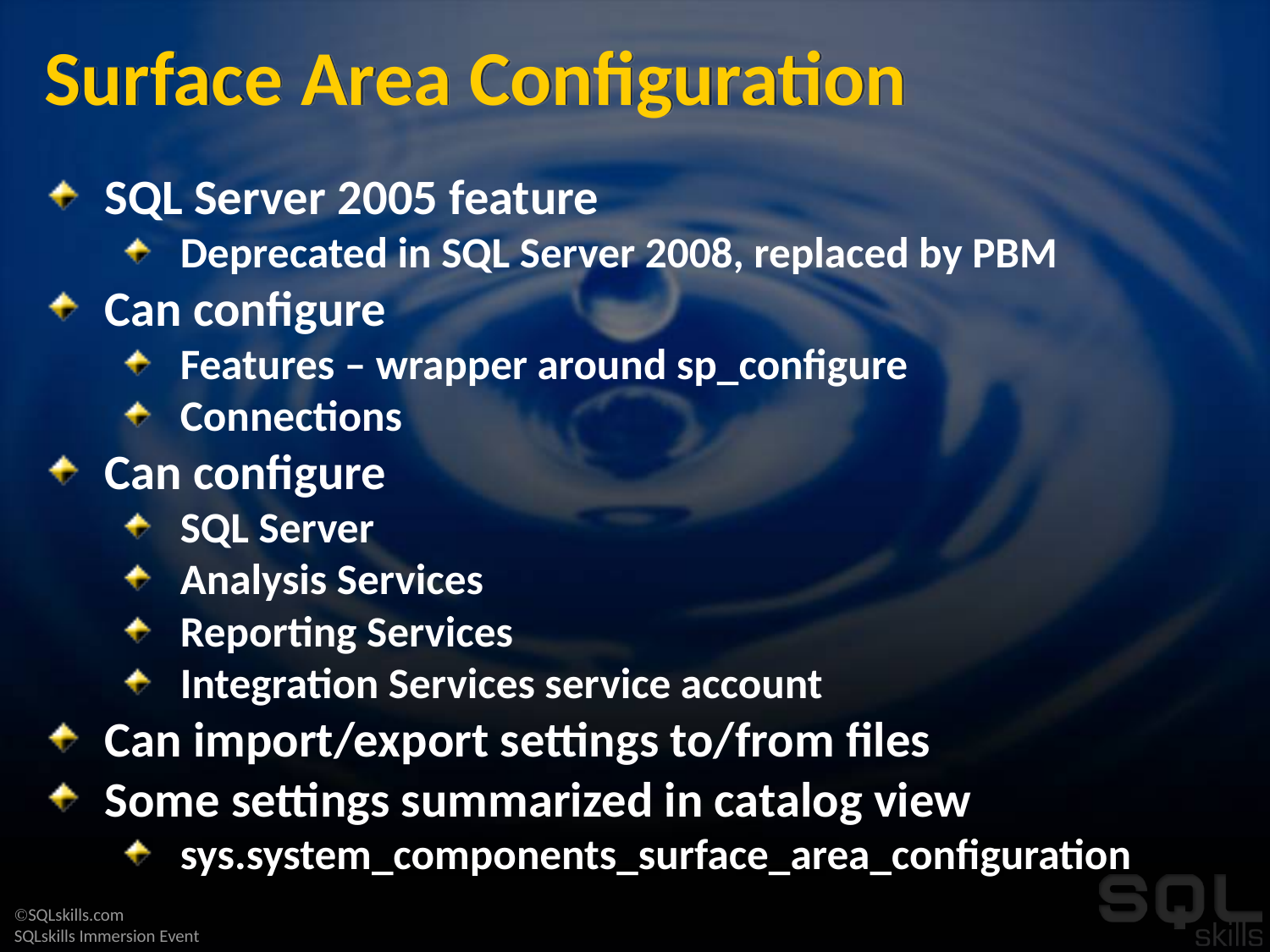

# Surface Area Configuration
SQL Server 2005 feature
Deprecated in SQL Server 2008, replaced by PBM
Can configure
Features – wrapper around sp_configure
Connections
Can configure
SQL Server
Analysis Services
Reporting Services
Integration Services service account
Can import/export settings to/from files
Some settings summarized in catalog view
sys.system_components_surface_area_configuration